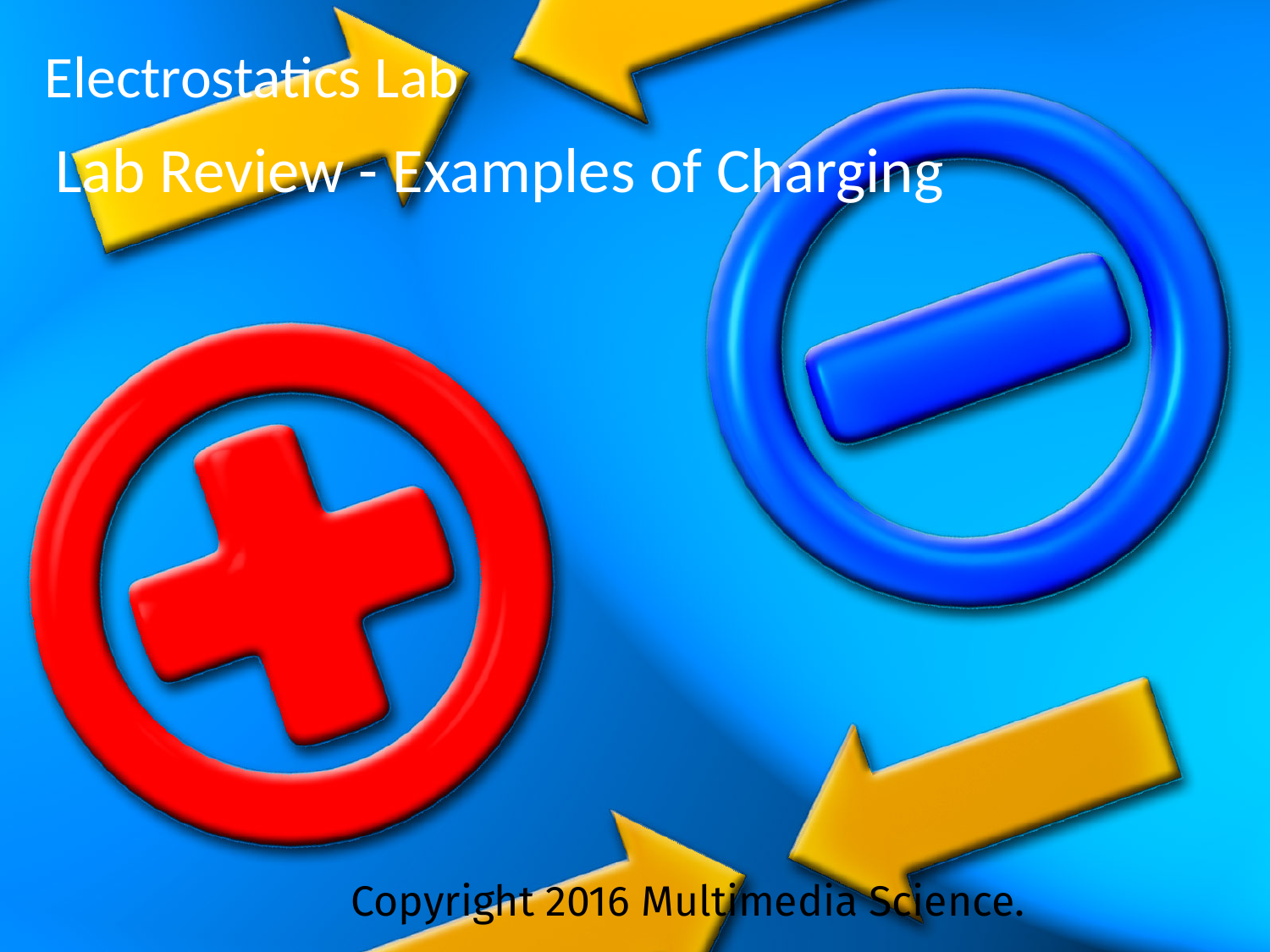

# Electrostatics Lab
Lab Review - Examples of Charging
Copyright 2016 Multimedia Science.